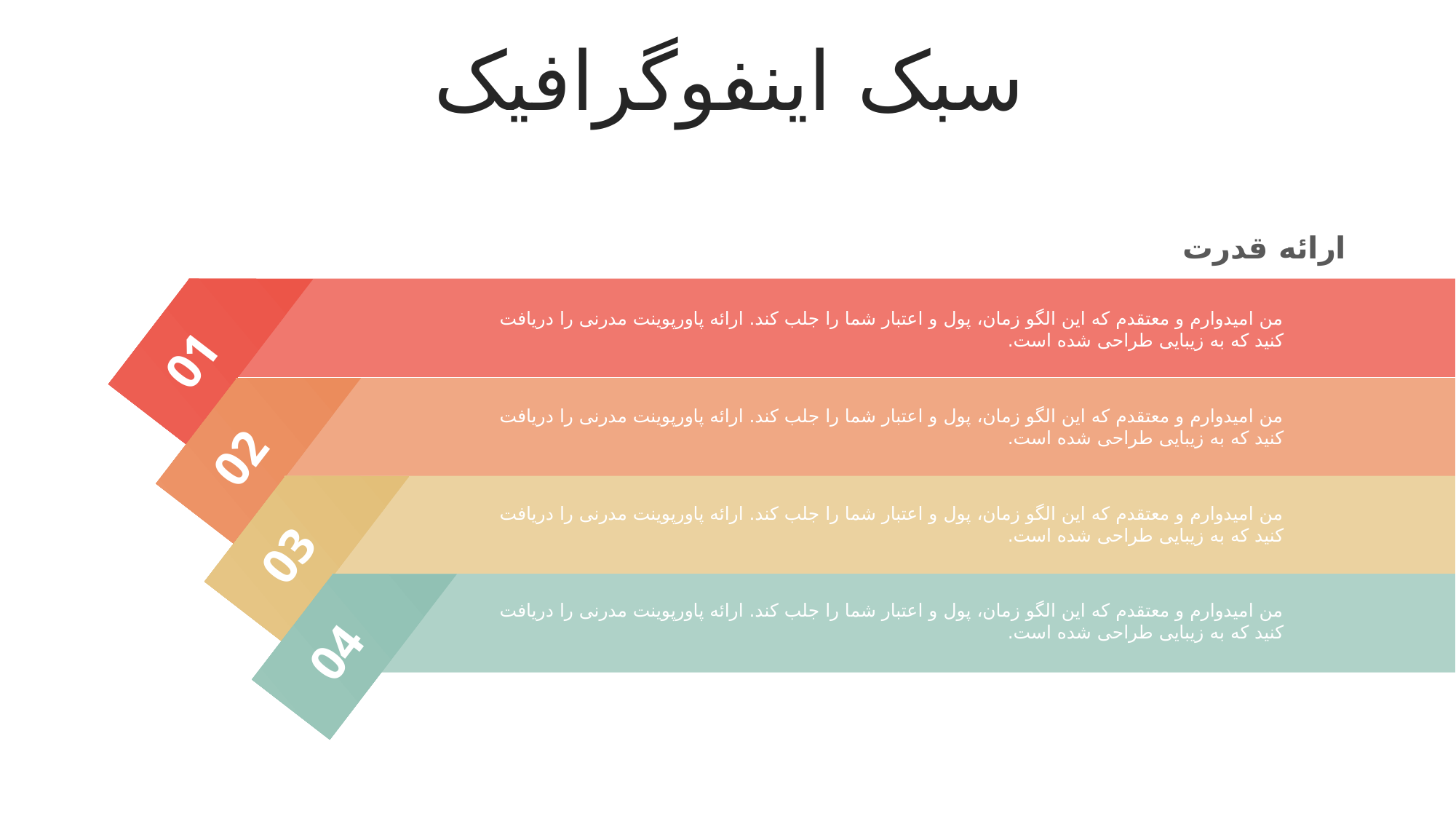

سبک اینفوگرافیک
ارائه قدرت

من امیدوارم و معتقدم که این الگو زمان، پول و اعتبار شما را جلب کند. ارائه پاورپوینت مدرنی را دریافت کنید که به زیبایی طراحی شده است.
01

من امیدوارم و معتقدم که این الگو زمان، پول و اعتبار شما را جلب کند. ارائه پاورپوینت مدرنی را دریافت کنید که به زیبایی طراحی شده است.
02

من امیدوارم و معتقدم که این الگو زمان، پول و اعتبار شما را جلب کند. ارائه پاورپوینت مدرنی را دریافت کنید که به زیبایی طراحی شده است.
03

من امیدوارم و معتقدم که این الگو زمان، پول و اعتبار شما را جلب کند. ارائه پاورپوینت مدرنی را دریافت کنید که به زیبایی طراحی شده است.
04